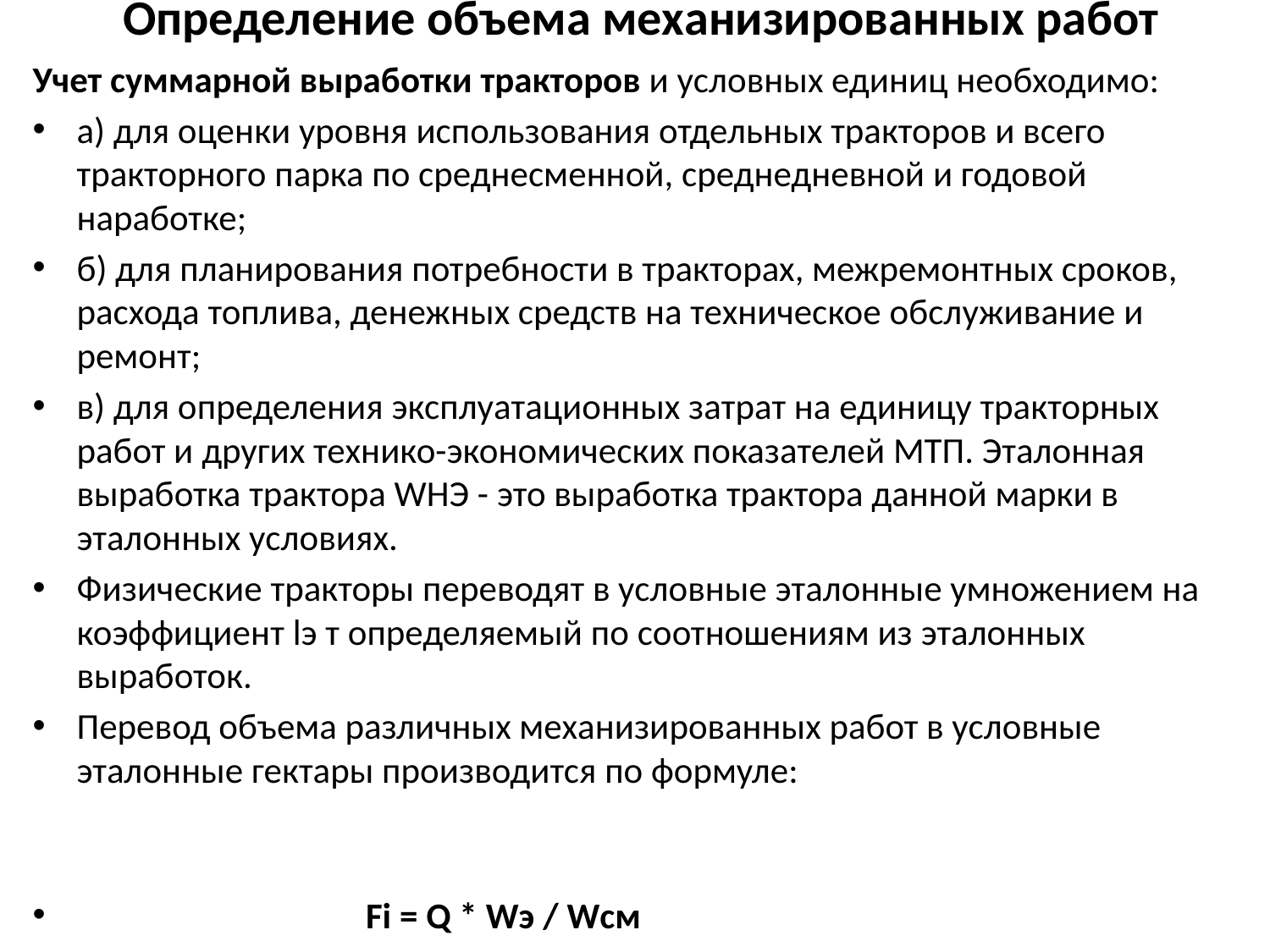

# Определение объема механизированных работ
Учет суммарной выработки тракторов и условных единиц необходимо:
а) для оценки уровня использования отдельных тракторов и всего тракторного парка по среднесменной, среднедневной и годовой наработке;
б) для планирования потребности в тракторах, межремонтных сроков, расхода топлива, денежных средств на техническое обслуживание и ремонт;
в) для определения эксплуатационных затрат на единицу тракторных работ и других технико-экономических показателей МТП. Эталонная выработка трактора WHЭ - это выработка трактора данной марки в эталонных условиях.
Физические тракторы переводят в условные эталонные умножением на коэффициент lэ т определяемый по соотношениям из эталонных выработок.
Перевод объема различных механизированных работ в условные эталонные гектары производится по формуле:

                                   Fi = Q * Wэ / Wсм